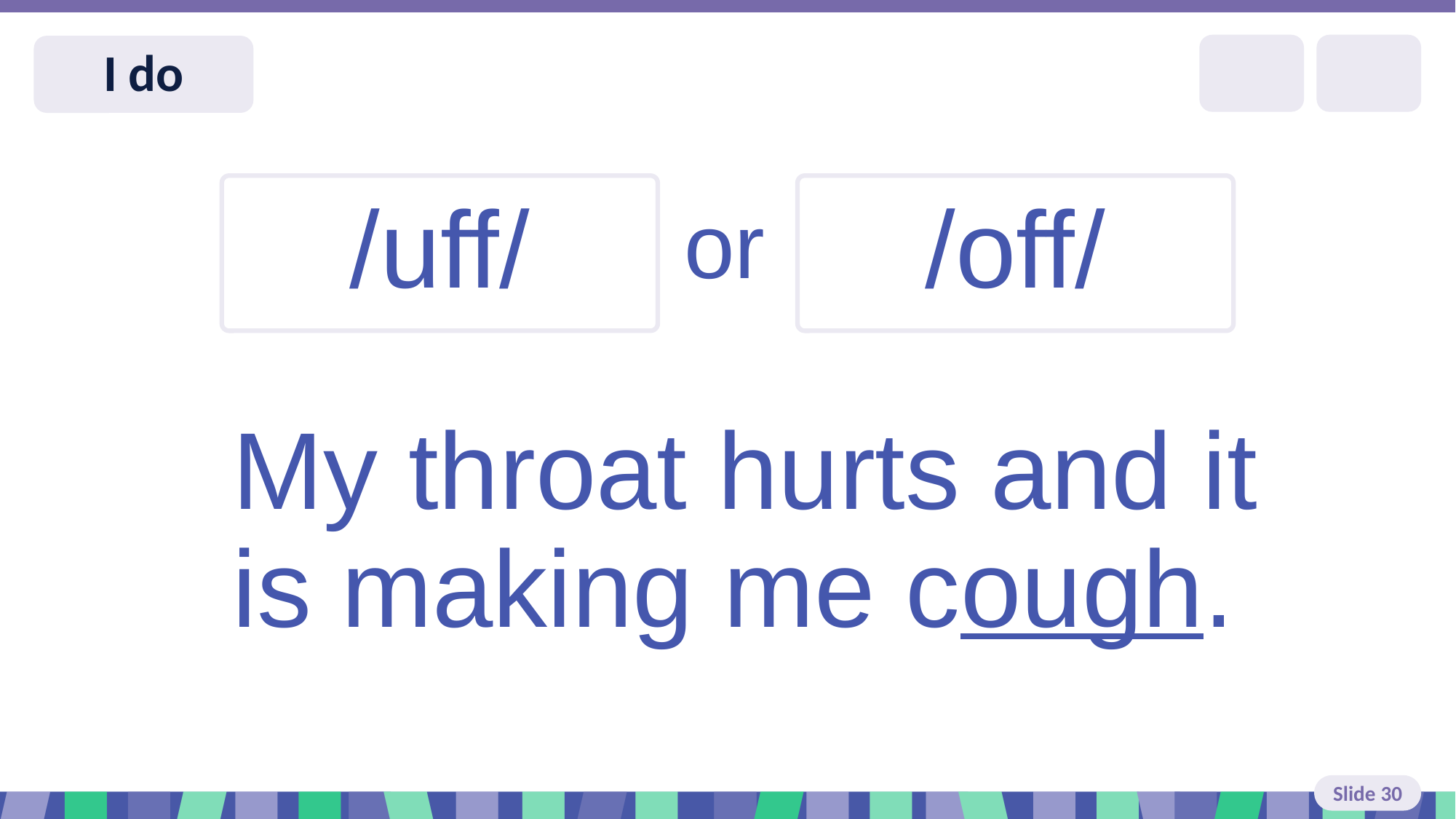

Slide 30 I do

/uff/
/off/
or
My throat hurts and it is making me cough.